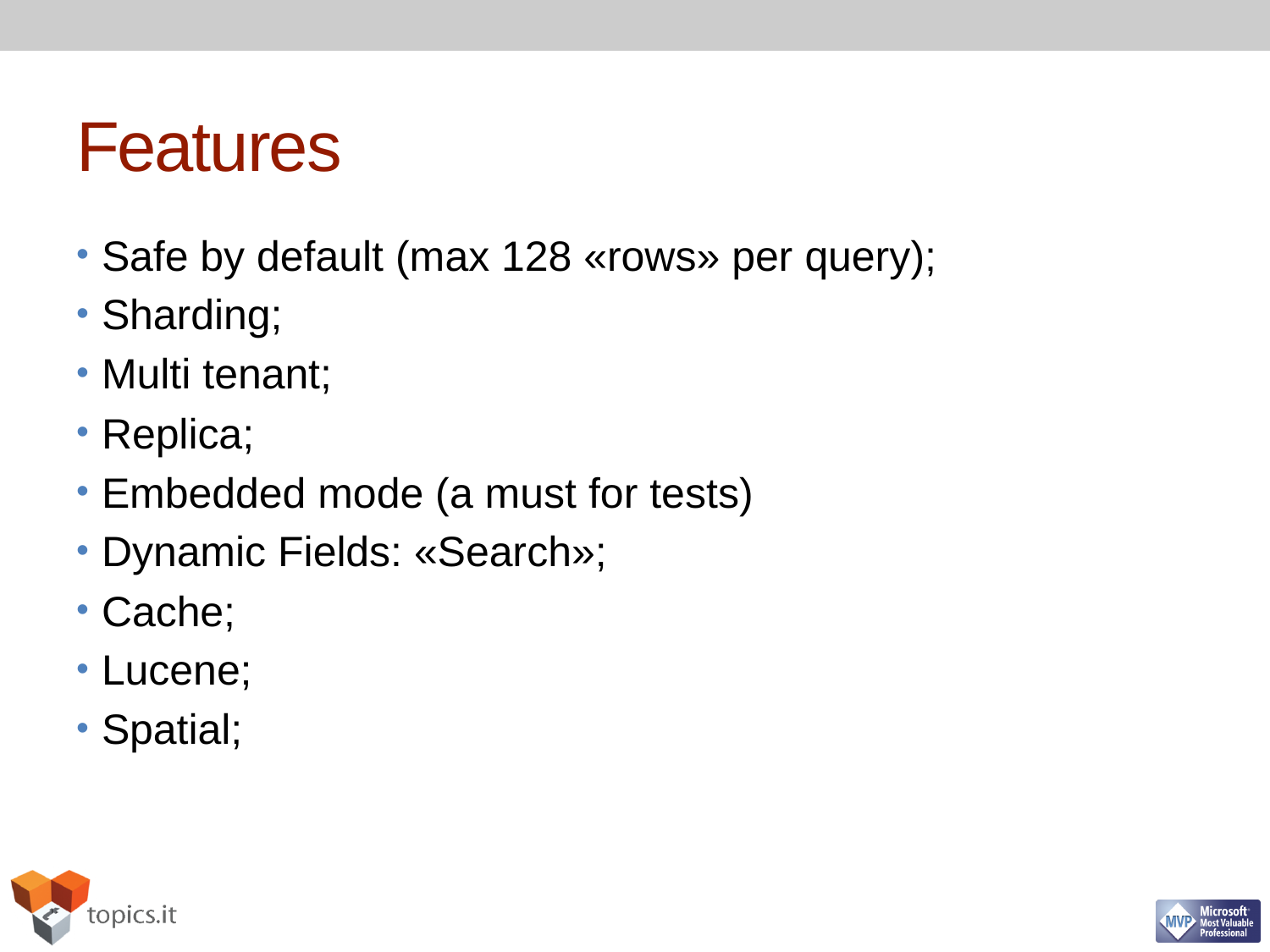

# Features
Safe by default (max 128 «rows» per query);
Sharding;
Multi tenant;
Replica;
Embedded mode (a must for tests)
Dynamic Fields: «Search»;
Cache;
Lucene;
Spatial;